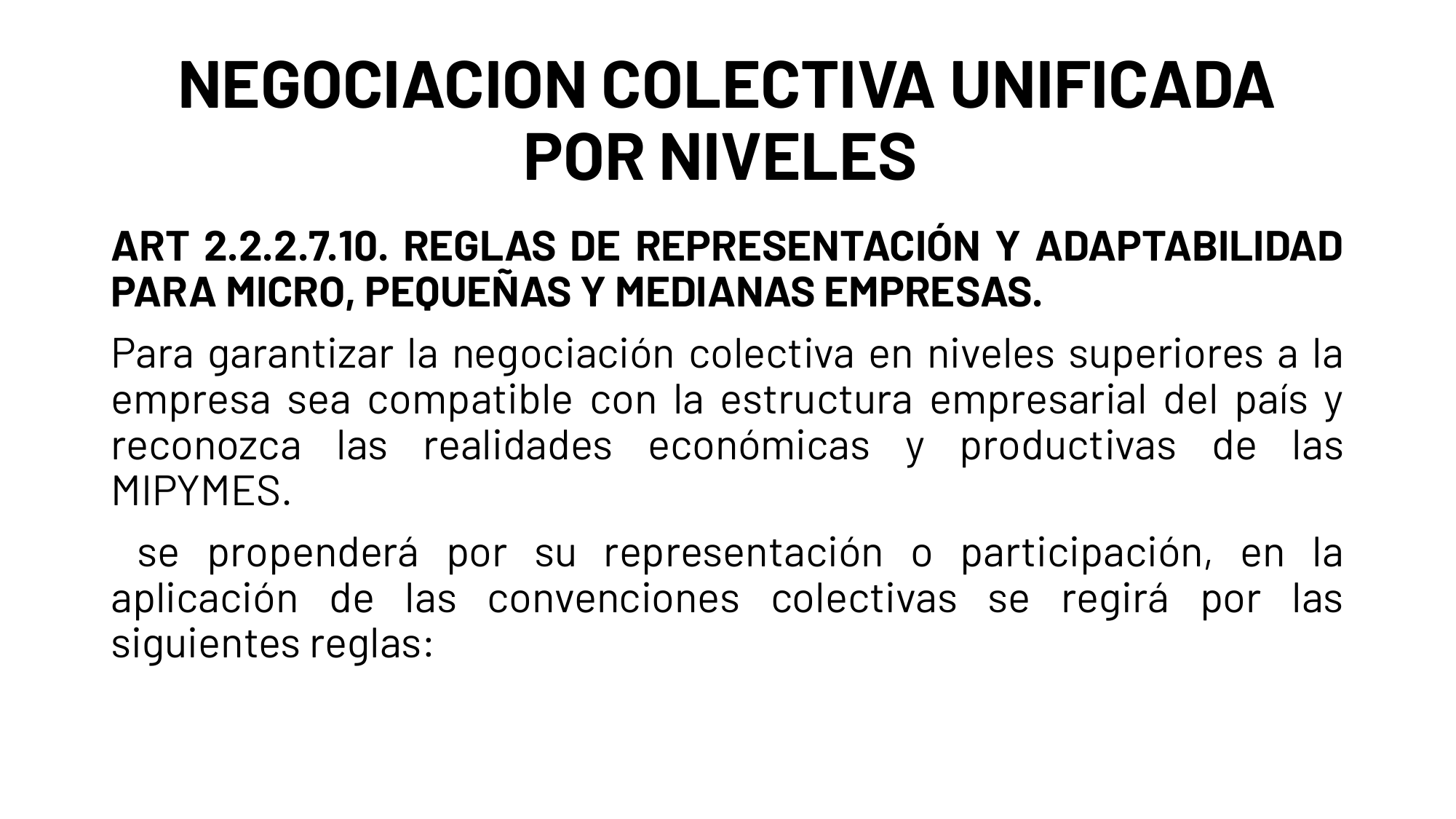

# NEGOCIACION COLECTIVA UNIFICADA POR NIVELES
ART 2.2.2.7.10. REGLAS DE REPRESENTACIÓN Y ADAPTABILIDAD PARA MICRO, PEQUEÑAS Y MEDIANAS EMPRESAS.
Para garantizar la negociación colectiva en niveles superiores a la empresa sea compatible con la estructura empresarial del país y reconozca las realidades económicas y productivas de las MIPYMES.
 se propenderá por su representación o participación, en la aplicación de las convenciones colectivas se regirá por las siguientes reglas: